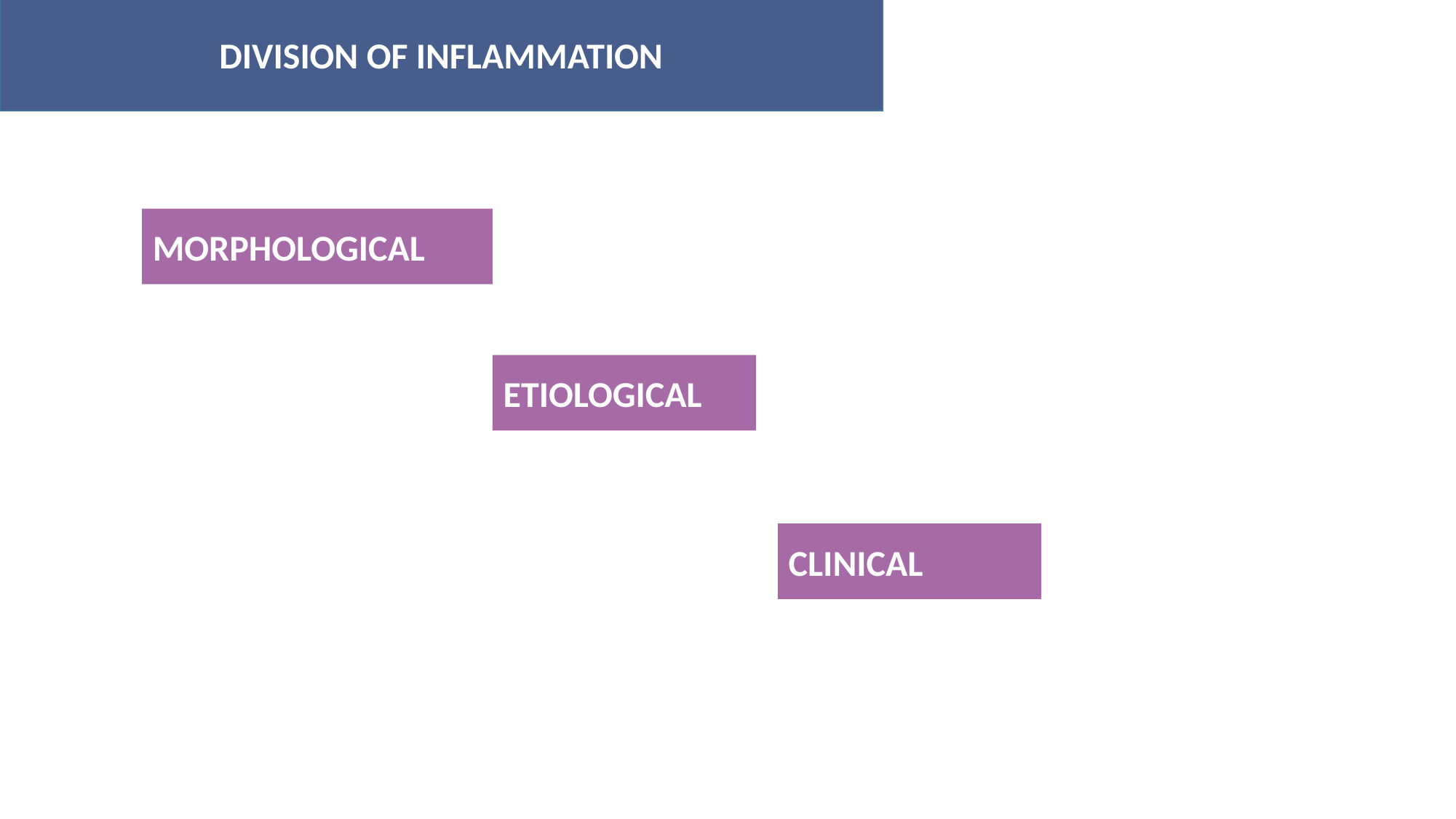

DIVISION OF INFLAMMATION
#
MORPHOLOGICAL

ETIOLOGICAL
CLINICAL